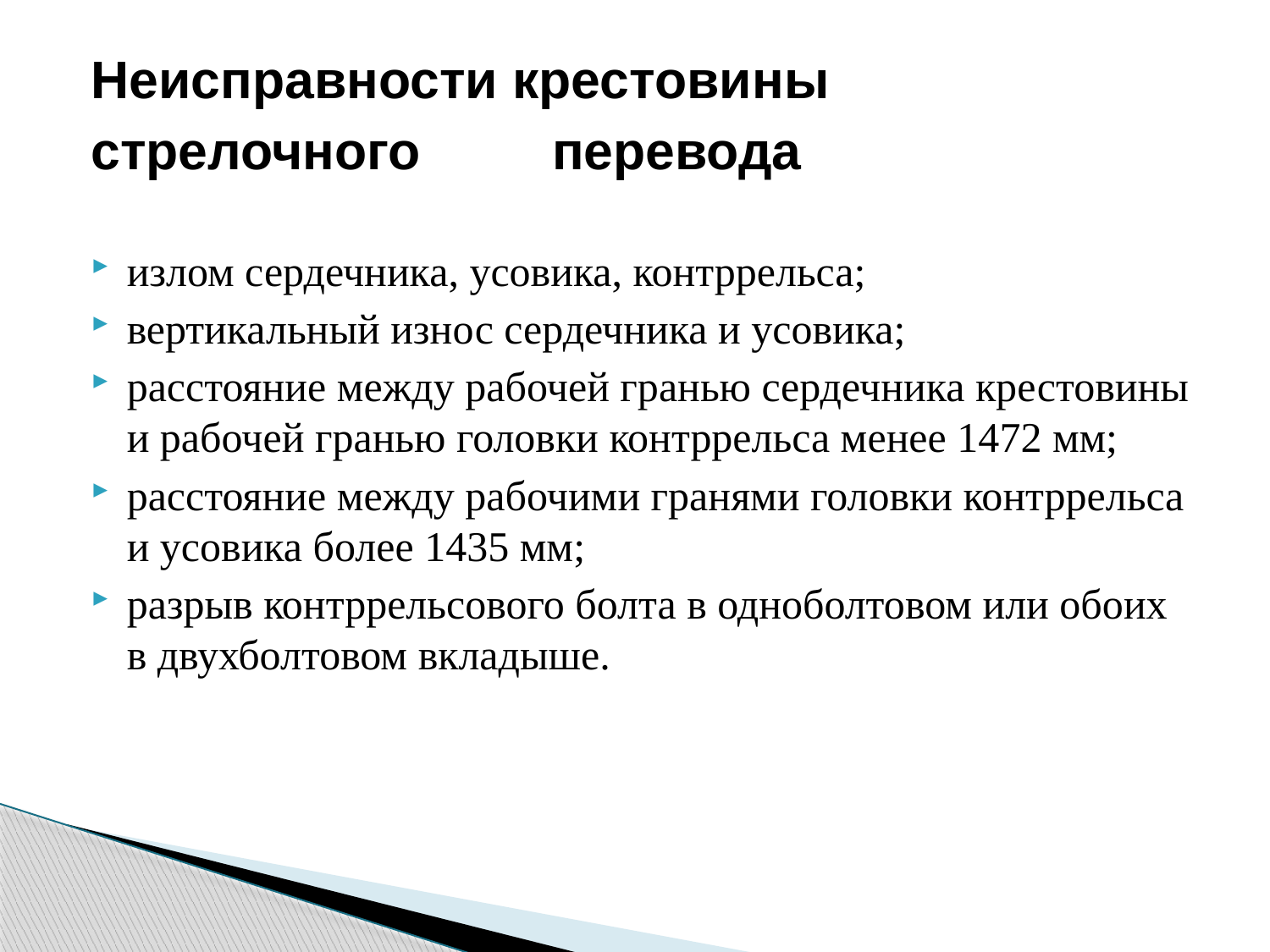

#
Неисправности крестовины
стрелочного         перевода
излом сердечника, усовика, контррельса;
вертикальный износ сердечника и усовика;
расстояние между рабочей гранью сердечника крестовины и рабочей гранью головки контррельса менее 1472 мм;
расстояние между рабочими гранями головки контррельса и усовика более 1435 мм;
разрыв контррельсового болта в одноболтовом или обоих в двухболтовом вкладыше.